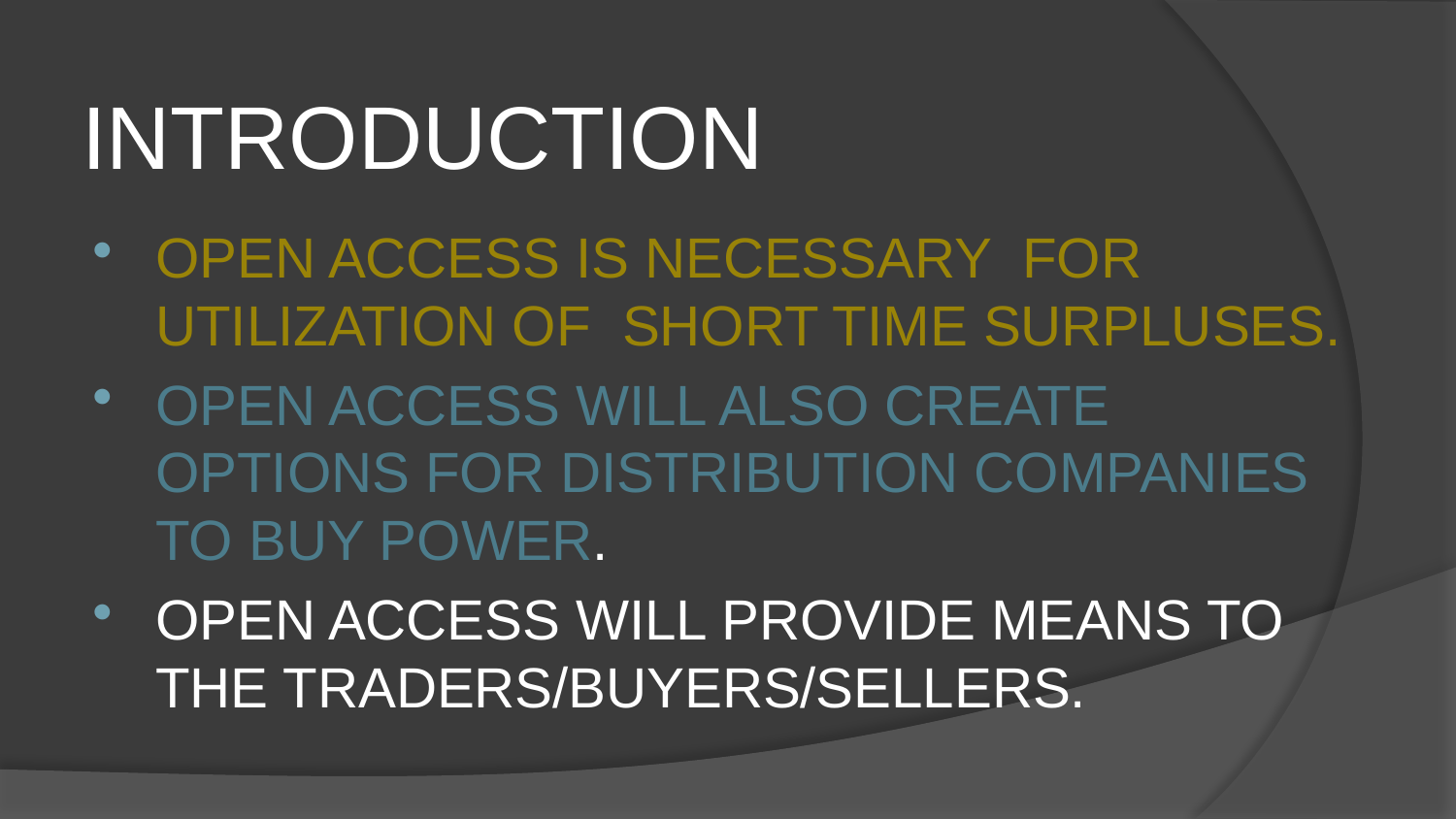

# INTRODUCTION
OPEN ACCESS IS NECESSARY  FOR UTILIZATION OF  SHORT TIME SURPLUSES.
OPEN ACCESS WILL ALSO CREATE OPTIONS FOR DISTRIBUTION COMPANIES TO BUY POWER.
OPEN ACCESS WILL PROVIDE MEANS TO THE TRADERS/BUYERS/SELLERS.